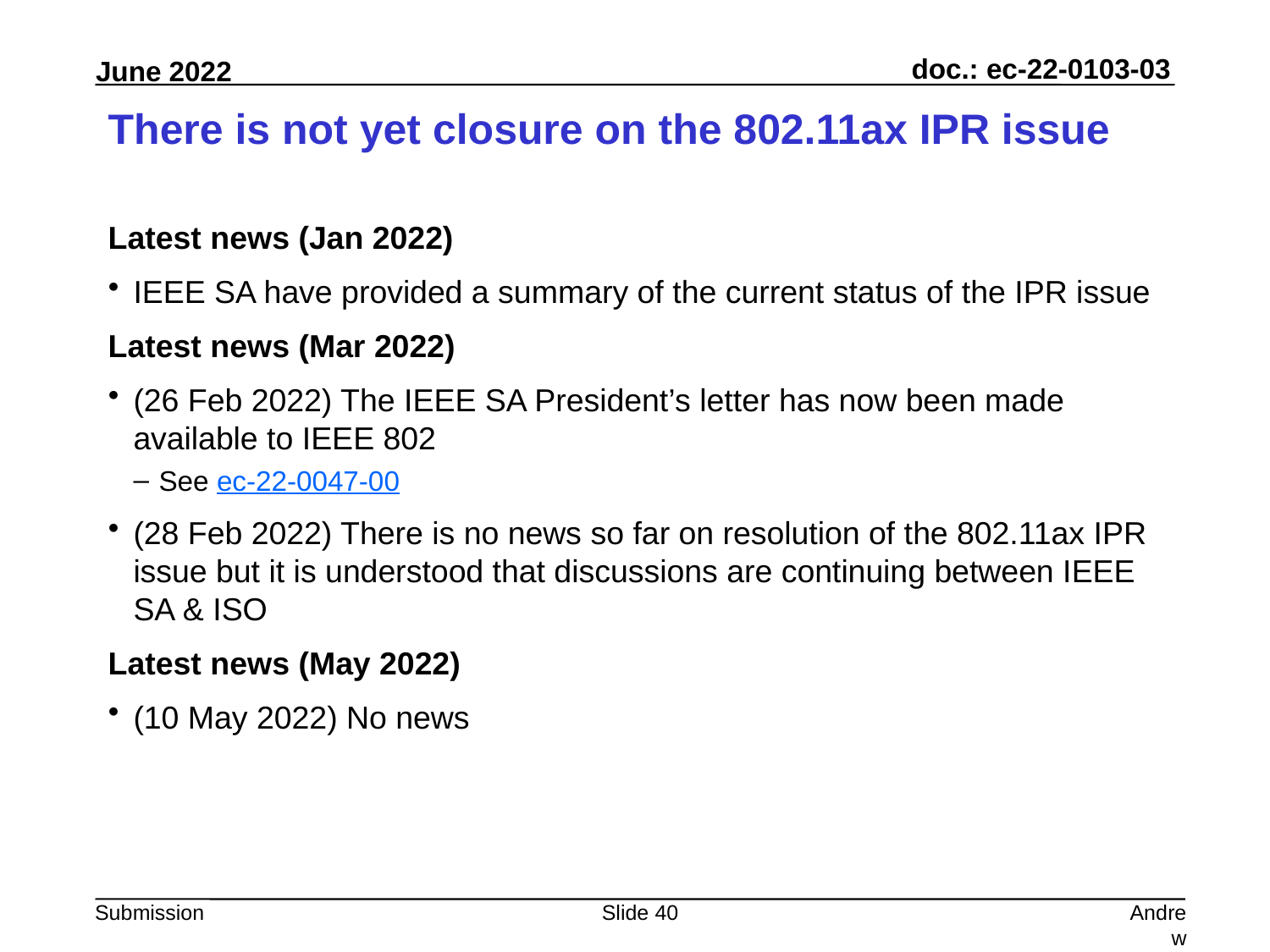

# There is not yet closure on the 802.11ax IPR issue
Latest news (Jan 2022)
IEEE SA have provided a summary of the current status of the IPR issue
Latest news (Mar 2022)
(26 Feb 2022) The IEEE SA President’s letter has now been made available to IEEE 802
See ec-22-0047-00
(28 Feb 2022) There is no news so far on resolution of the 802.11ax IPR issue but it is understood that discussions are continuing between IEEE SA & ISO
Latest news (May 2022)
(10 May 2022) No news

Slide 40
Andrew Myles, Cisco